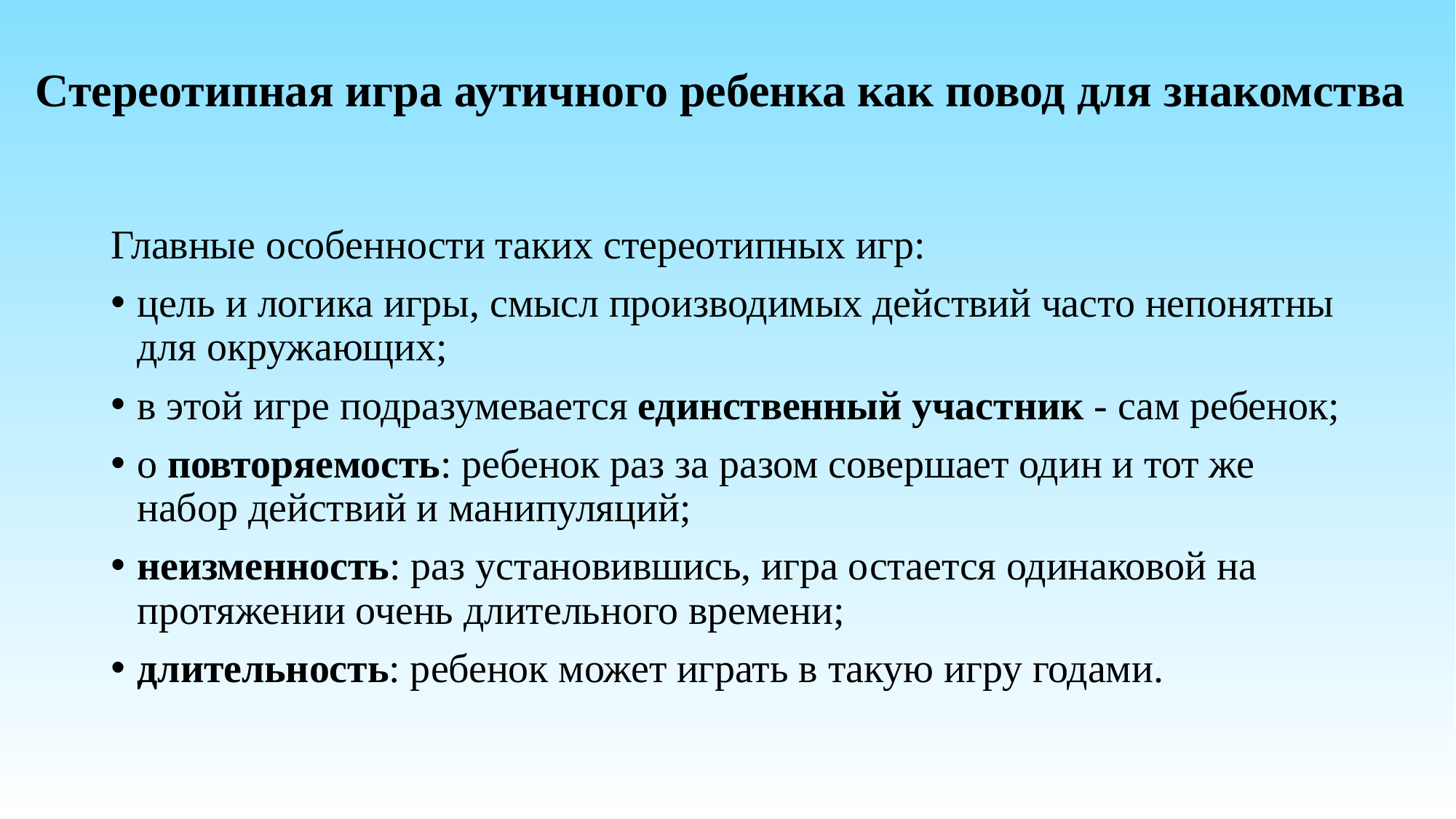

# Стереотипная игра аутичного ребенка как повод для знакомства
Главные особенности таких стереотипных игр:
цель и логика игры, смысл производимых действий часто непонятны для окружающих;
в этой игре подразумевается единственный участник - сам ребенок;
o повторяемость: ребенок раз за разом совершает один и тот же набор действий и манипуляций;
неизменность: раз установившись, игра остается одинаковой на протяжении очень длительного времени;
длительность: ребенок может играть в такую игру годами.